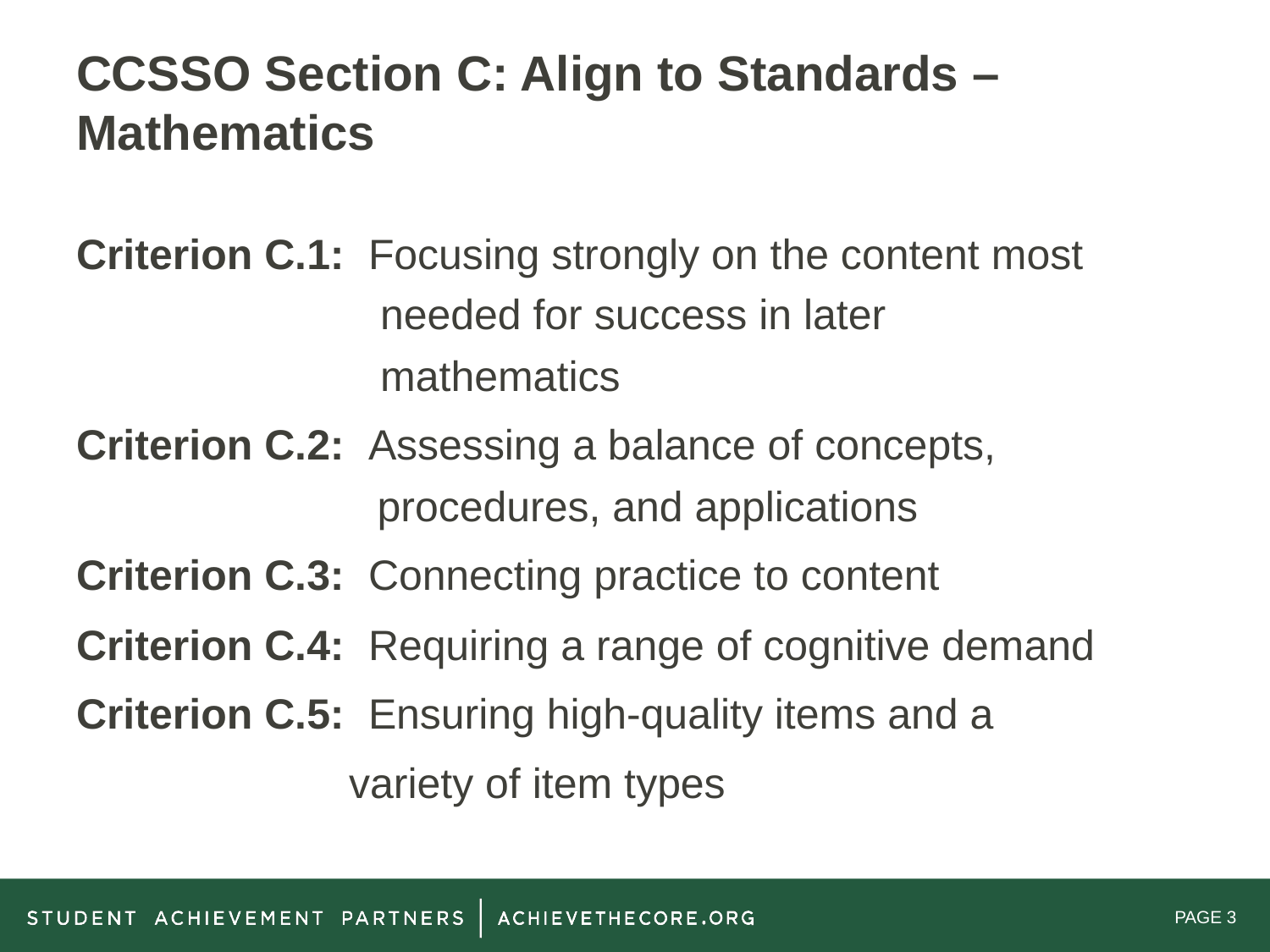

# CCSSO Section C: Align to Standards – Mathematics

Criterion C.1:  Focusing strongly on the content most
	   needed for success in later
	   mathematics
Criterion C.2:  Assessing a balance of concepts, 			    procedures, and applications
Criterion C.3:  Connecting practice to content
Criterion C.4:  Requiring a range of cognitive demand
Criterion C.5:  Ensuring high-quality items and a
                       variety of item types